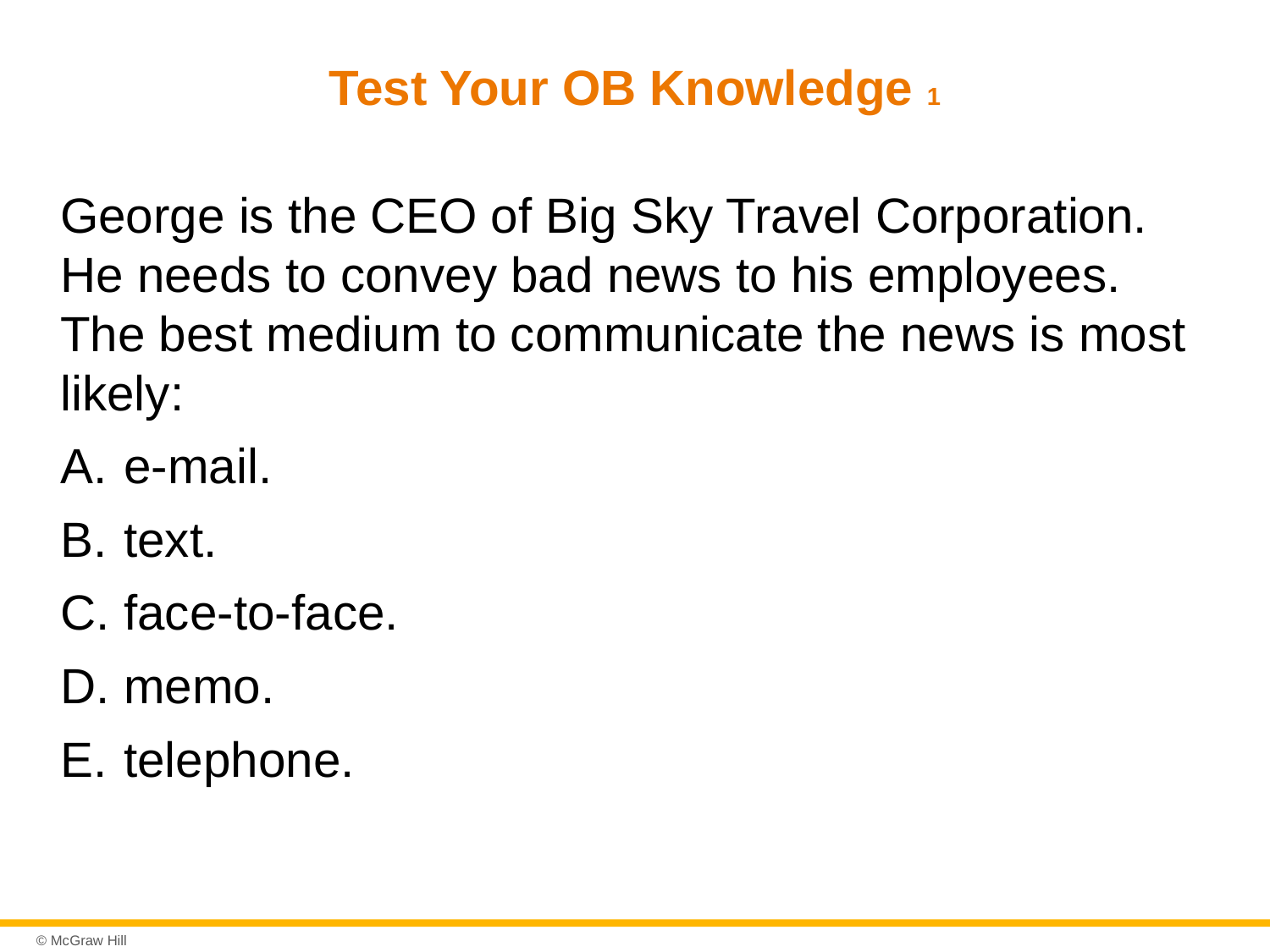

# Test Your OB Knowledge 1
George is the CEO of Big Sky Travel Corporation. He needs to convey bad news to his employees. The best medium to communicate the news is most likely:
e-mail.
text.
face-to-face.
memo.
telephone.